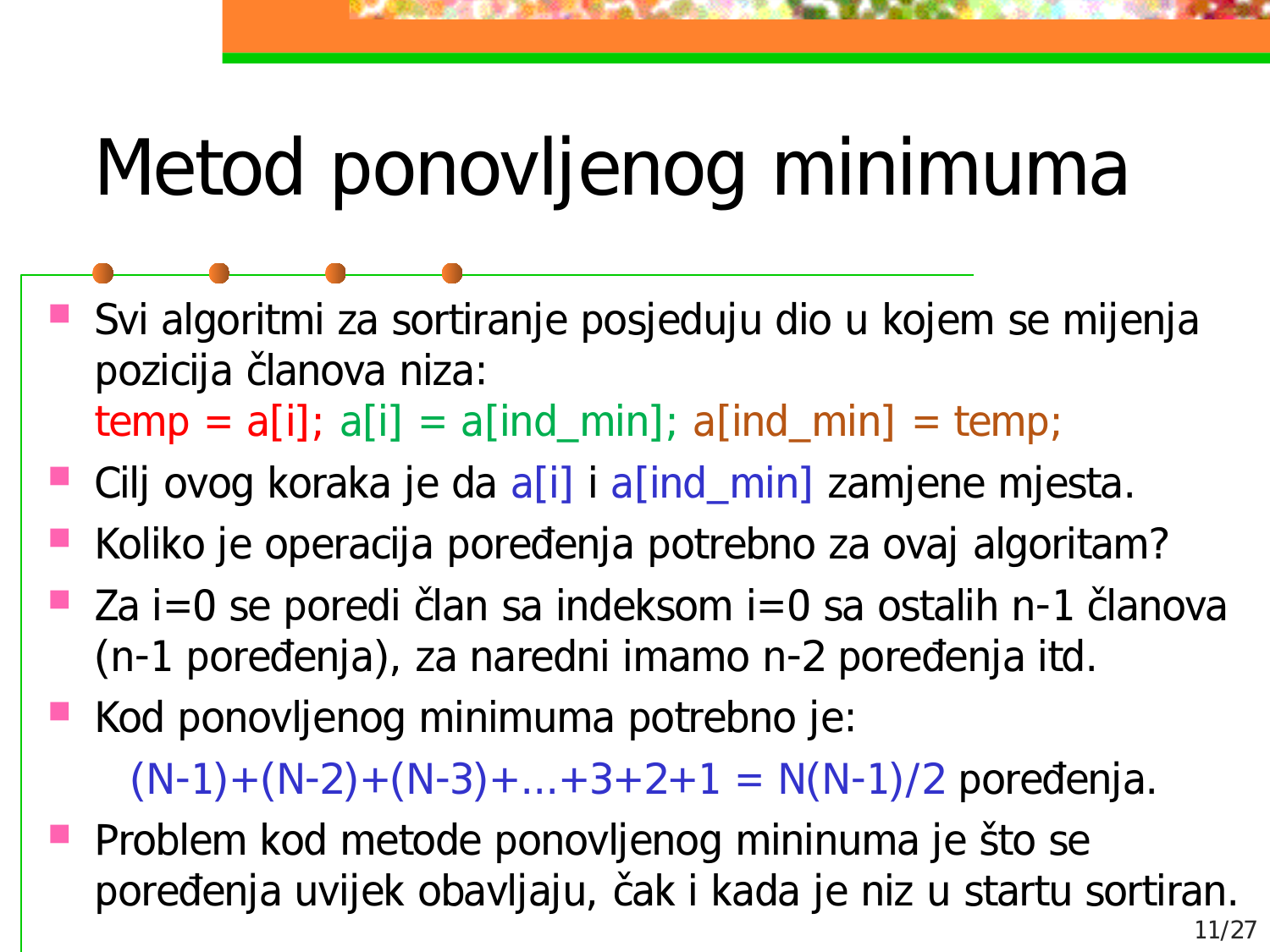

# Metod ponovljenog minimuma
Svi algoritmi za sortiranje posjeduju dio u kojem se mijenja pozicija članova niza:
temp = a[i]; a[i] = a[ind_min]; a[ind_min] = temp;
Cilj ovog koraka je da a[i] i a[ind_min] zamjene mjesta.
Koliko je operacija poređenja potrebno za ovaj algoritam?
Za i=0 se poredi član sa indeksom i=0 sa ostalih n-1 članova (n-1 poređenja), za naredni imamo n-2 poređenja itd.
Kod ponovljenog minimuma potrebno je:
(N-1)+(N-2)+(N-3)+...+3+2+1 = N(N-1)/2 poređenja.
Problem kod metode ponovljenog mininuma je što se poređenja uvijek obavljaju, čak i kada je niz u startu sortiran.
11/27